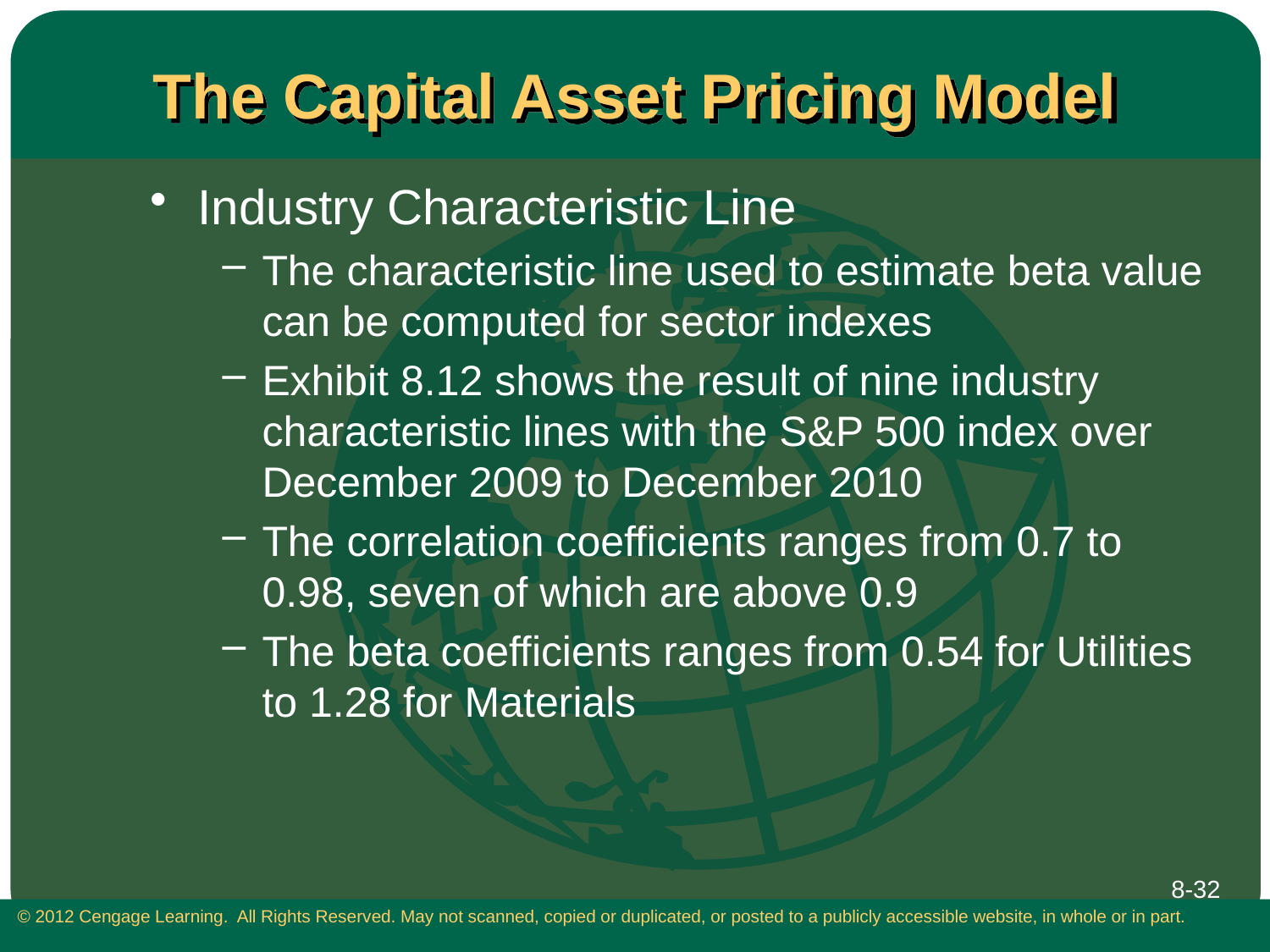

# The Capital Asset Pricing Model
Industry Characteristic Line
The characteristic line used to estimate beta value can be computed for sector indexes
Exhibit 8.12 shows the result of nine industry characteristic lines with the S&P 500 index over December 2009 to December 2010
The correlation coefficients ranges from 0.7 to 0.98, seven of which are above 0.9
The beta coefficients ranges from 0.54 for Utilities to 1.28 for Materials
8-32
 © 2012 Cengage Learning.  All Rights Reserved. May not scanned, copied or duplicated, or posted to a publicly accessible website, in whole or in part.